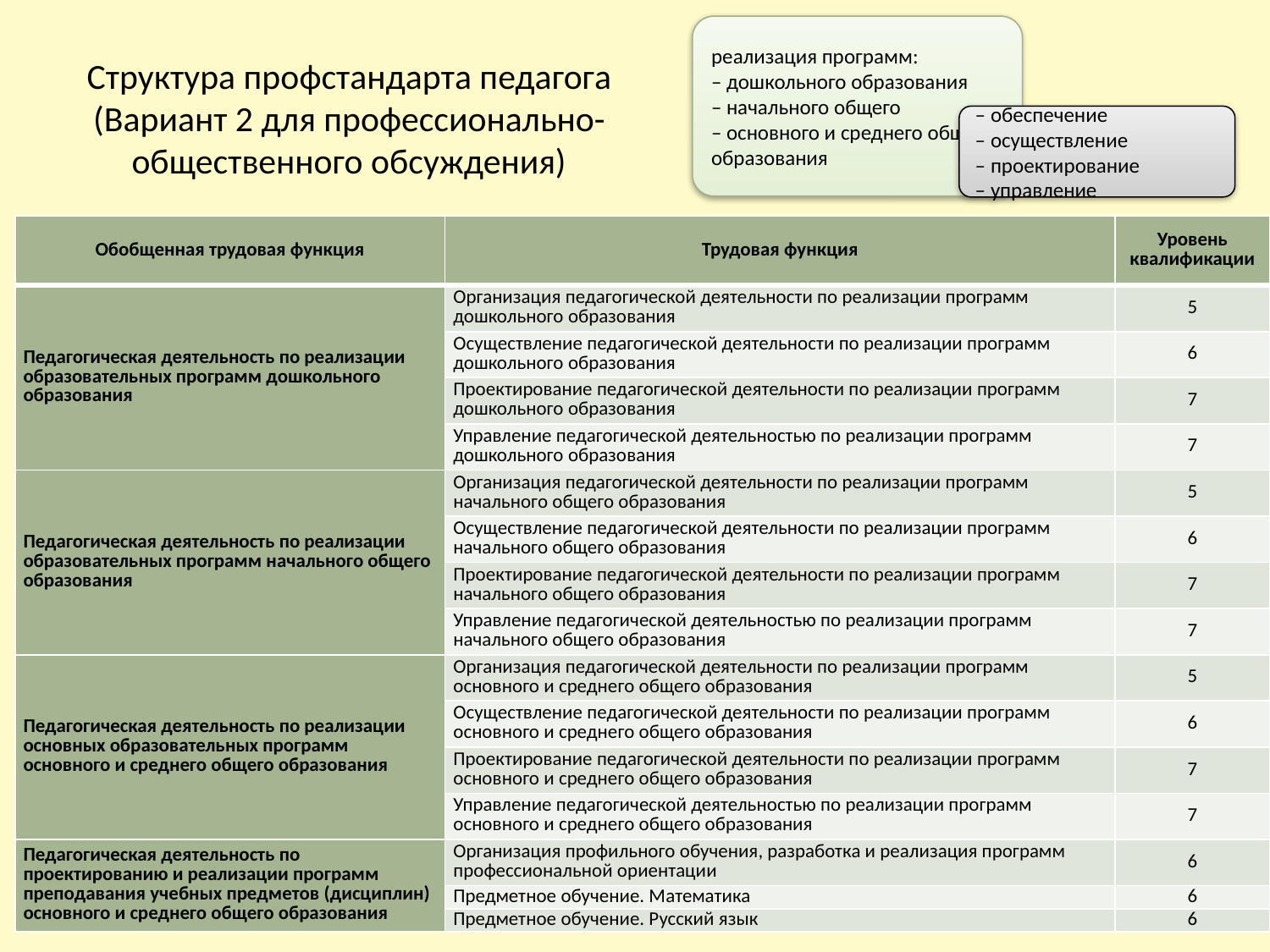

реализация программ:
– дошкольного образования
– начального общего
– основного и среднего общего образования
# Структура профстандарта педагога (Вариант 2 для профессионально-общественного обсуждения)
– обеспечение
– осуществление
– проектирование
– управление
| Обобщенная трудовая функция | Трудовая функция | Уровень квалификации |
| --- | --- | --- |
| Педагогическая деятельность по реализации образовательных программ дошкольного образования | Организация педагогической деятельности по реализации программ дошкольного образования | 5 |
|  | Осуществление педагогической деятельности по реализации программ дошкольного образования | 6 |
|  | Проектирование педагогической деятельности по реализации программ дошкольного образования | 7 |
|  | Управление педагогической деятельностью по реализации программ дошкольного образования | 7 |
| Педагогическая деятельность по реализации образовательных программ начального общего образования | Организация педагогической деятельности по реализации программ начального общего образования | 5 |
|  | Осуществление педагогической деятельности по реализации программ начального общего образования | 6 |
|  | Проектирование педагогической деятельности по реализации программ начального общего образования | 7 |
|  | Управление педагогической деятельностью по реализации программ начального общего образования | 7 |
| Педагогическая деятельность по реализации основных образовательных программ основного и среднего общего образования | Организация педагогической деятельности по реализации программ основного и среднего общего образования | 5 |
|  | Осуществление педагогической деятельности по реализации программ основного и среднего общего образования | 6 |
|  | Проектирование педагогической деятельности по реализации программ основного и среднего общего образования | 7 |
|  | Управление педагогической деятельностью по реализации программ основного и среднего общего образования | 7 |
| Педагогическая деятельность по проектированию и реализации программ преподавания учебных предметов (дисциплин) основного и среднего общего образования | Организация профильного обучения, разработка и реализация программ профессиональной ориентации | 6 |
|  | Предметное обучение. Математика | 6 |
|  | Предметное обучение. Русский язык | 6 |